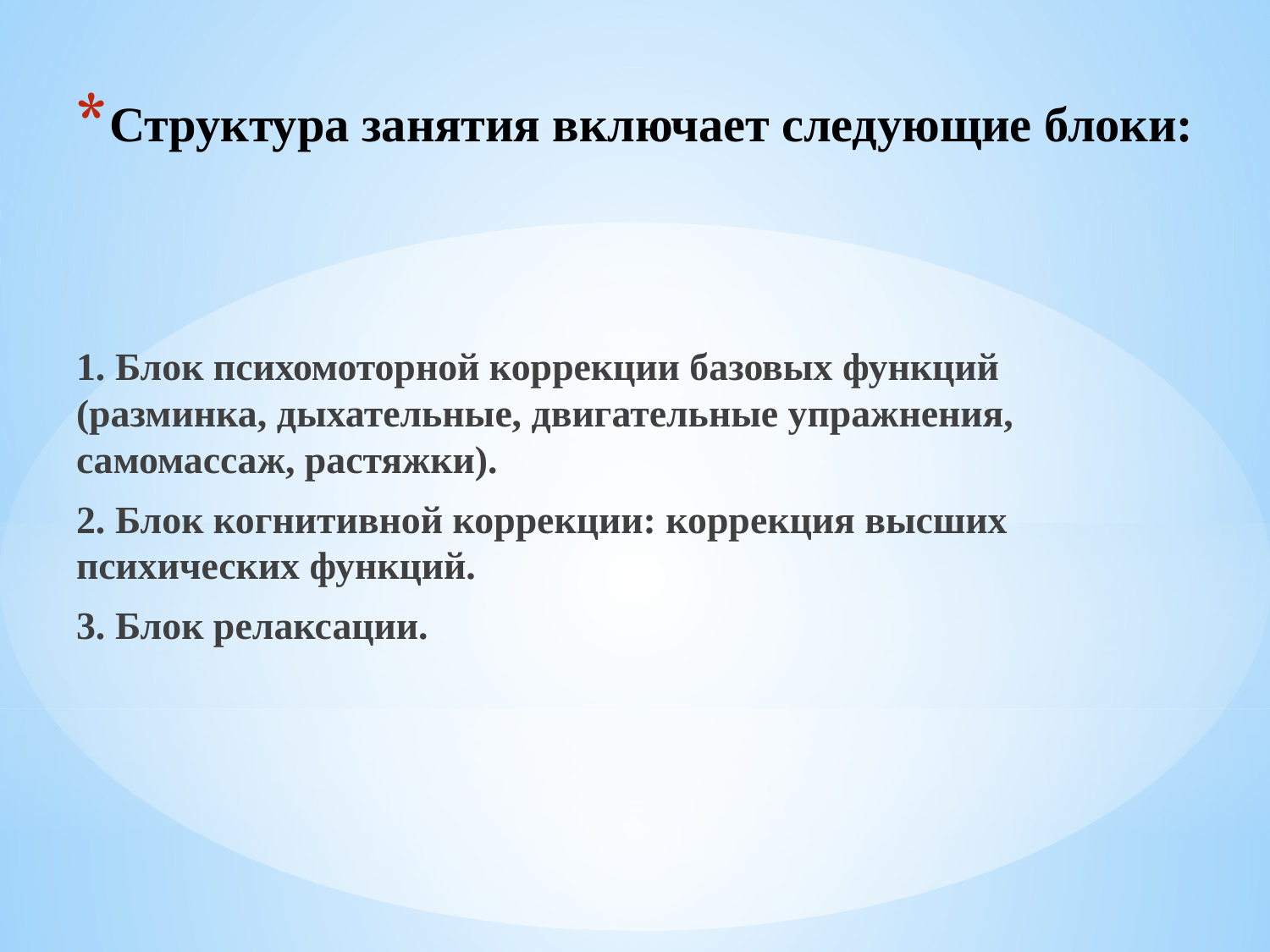

# Структура занятия включает следующие блоки:

1. Блок психомоторной коррекции базовых функций (разминка, дыхательные, двигательные упражнения, самомассаж, растяжки).
2. Блок когнитивной коррекции: коррекция высших психических функций.
3. Блок релаксации.